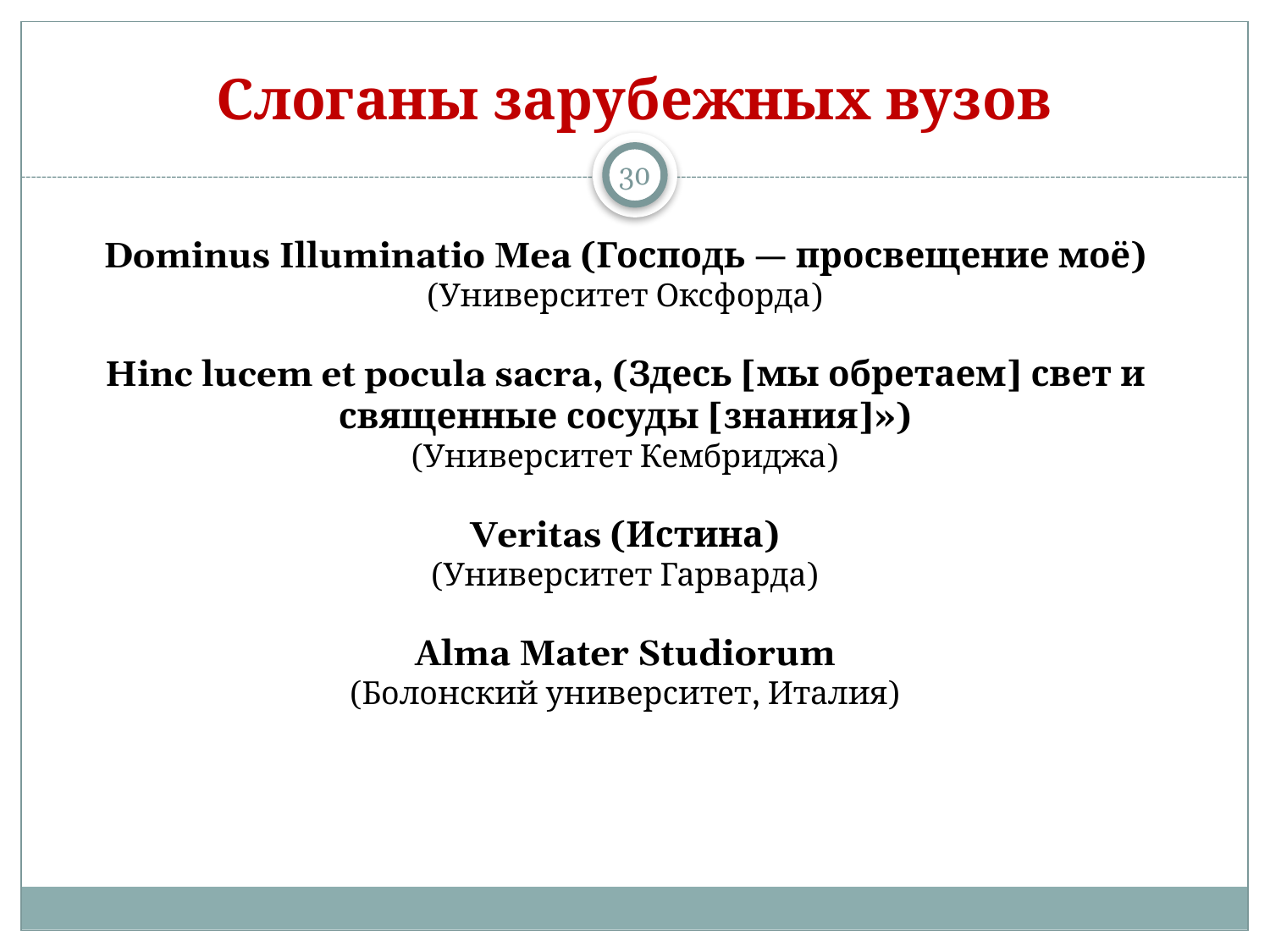

# Слоганы зарубежных вузов
30
Dominus Illuminatio Mea (Господь — просвещение моё)
(Университет Оксфорда)

Hinc lucem et pocula sacra, (Здесь [мы обретаем] свет и священные сосуды [знания]»)
(Университет Кембриджа)

Veritas (Истина)
(Университет Гарварда)

Alma Mater Studiorum
(Болонский университет, Италия)